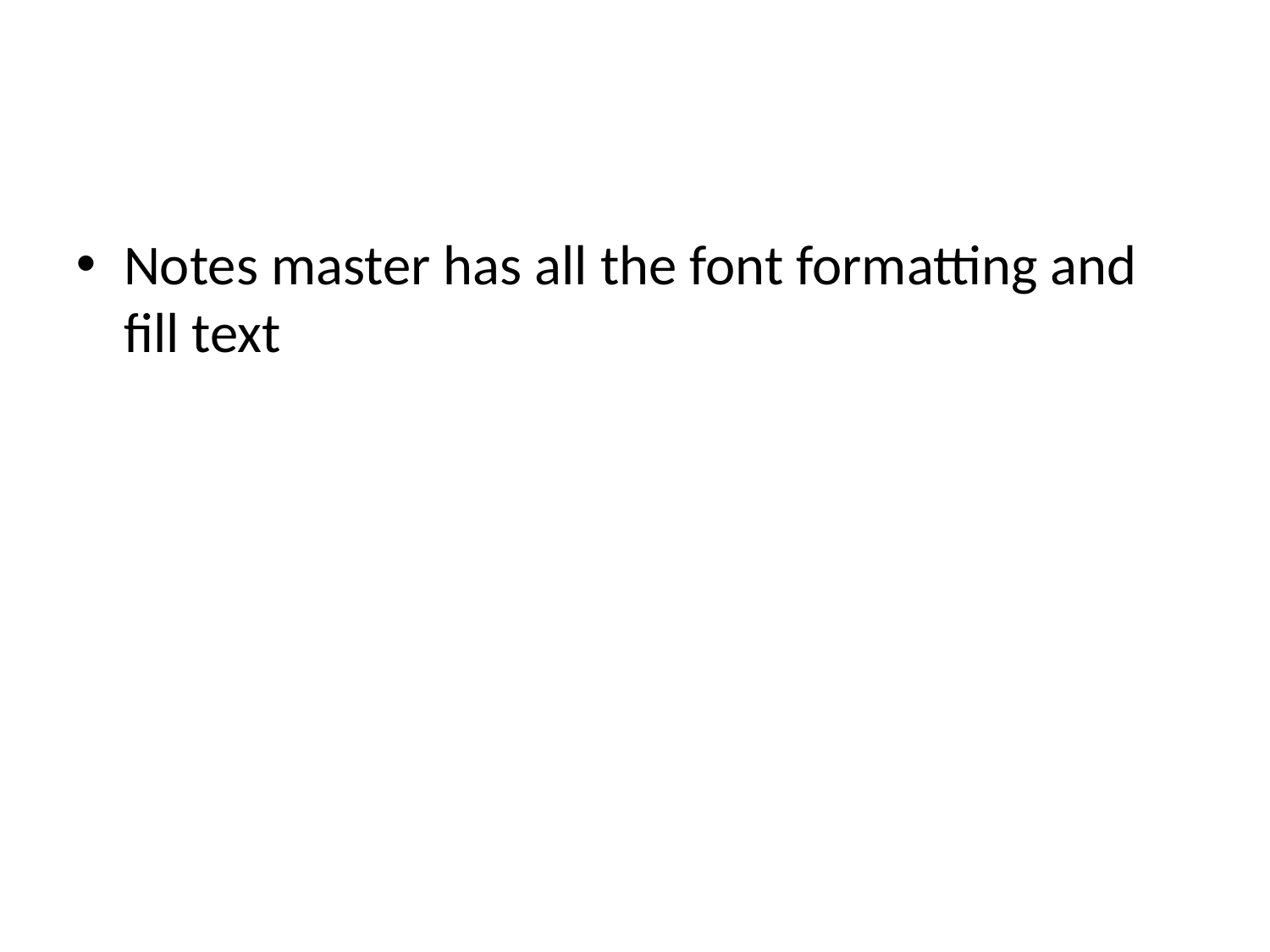

#
Notes master has all the font formatting and fill text